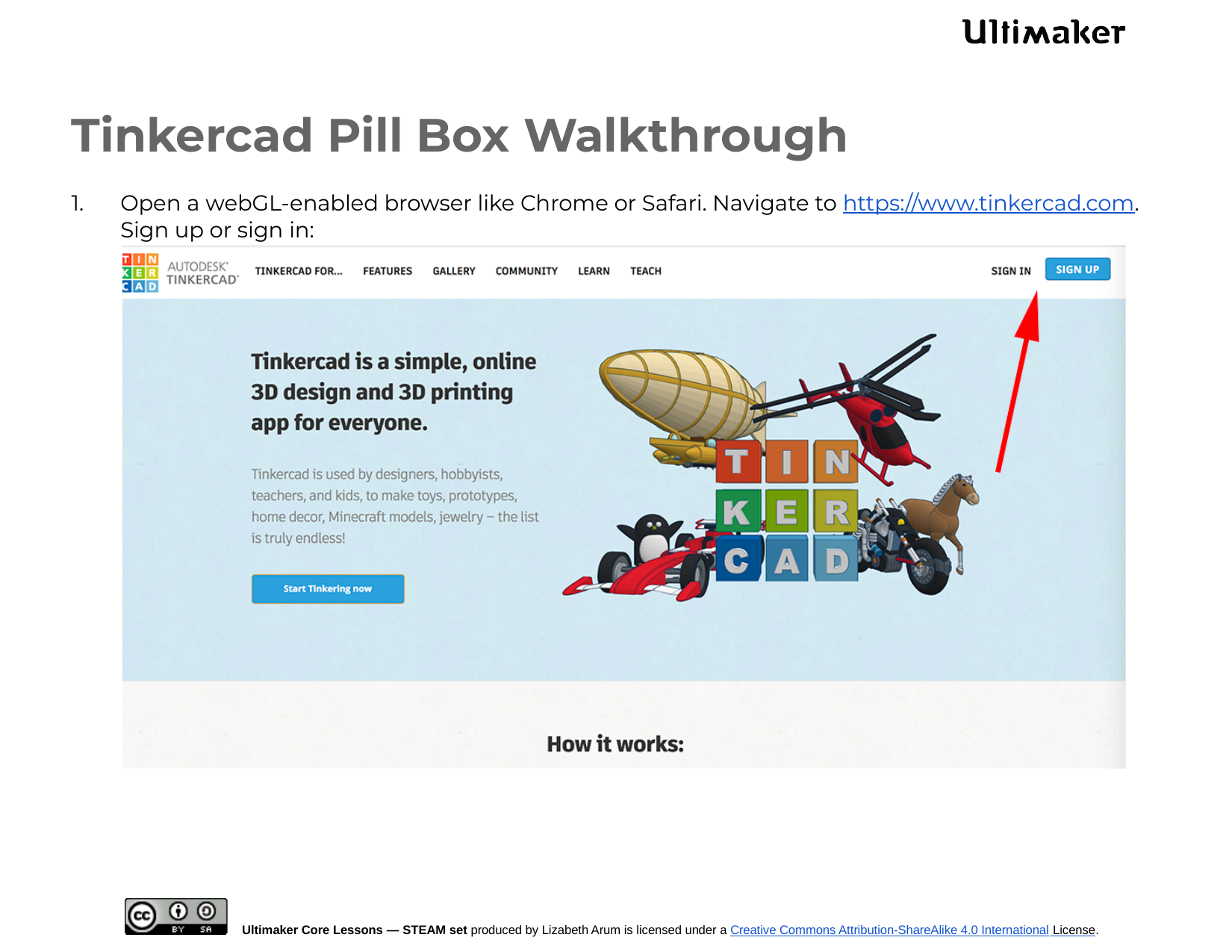

# Tinkercad Pill Box Walkthrough
1.	Open a webGL-enabled browser like Chrome or Safari. Navigate to https://www.tinkercad.com.  Sign up or sign in:

Ultimaker Core Lessons — STEAM set produced by Lizabeth Arum is licensed under a Creative Commons Attribution-ShareAlike 4.0 International License.